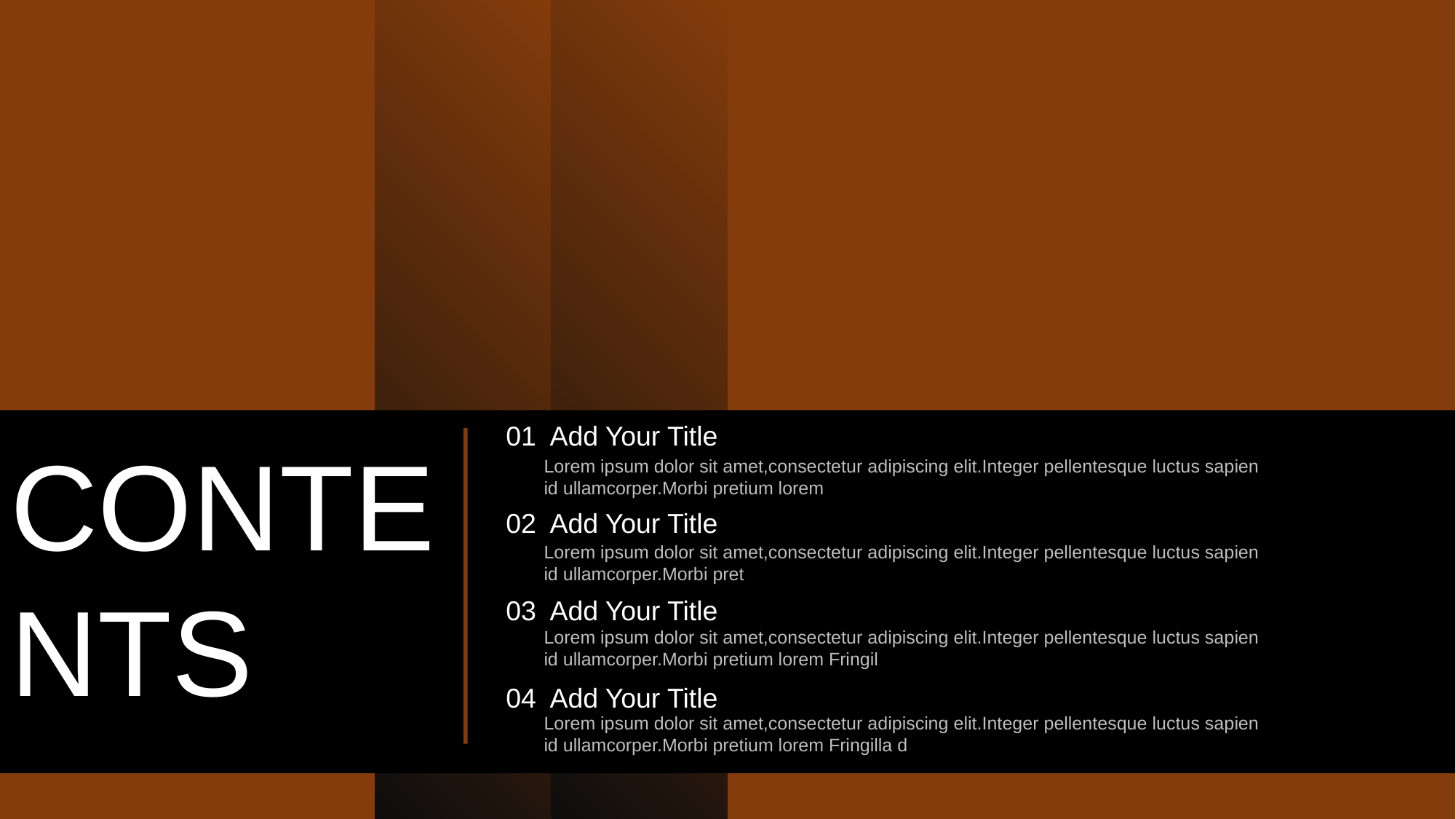

01  Add Your Title
CONTENTS

Lorem ipsum dolor sit amet,consectetur adipiscing elit.Integer pellentesque luctus sapien id ullamcorper.Morbi pretium lorem
02  Add Your Title
Lorem ipsum dolor sit amet,consectetur adipiscing elit.Integer pellentesque luctus sapien id ullamcorper.Morbi pret
03  Add Your Title
Lorem ipsum dolor sit amet,consectetur adipiscing elit.Integer pellentesque luctus sapien id ullamcorper.Morbi pretium lorem Fringil
04  Add Your Title
Lorem ipsum dolor sit amet,consectetur adipiscing elit.Integer pellentesque luctus sapien id ullamcorper.Morbi pretium lorem Fringilla d